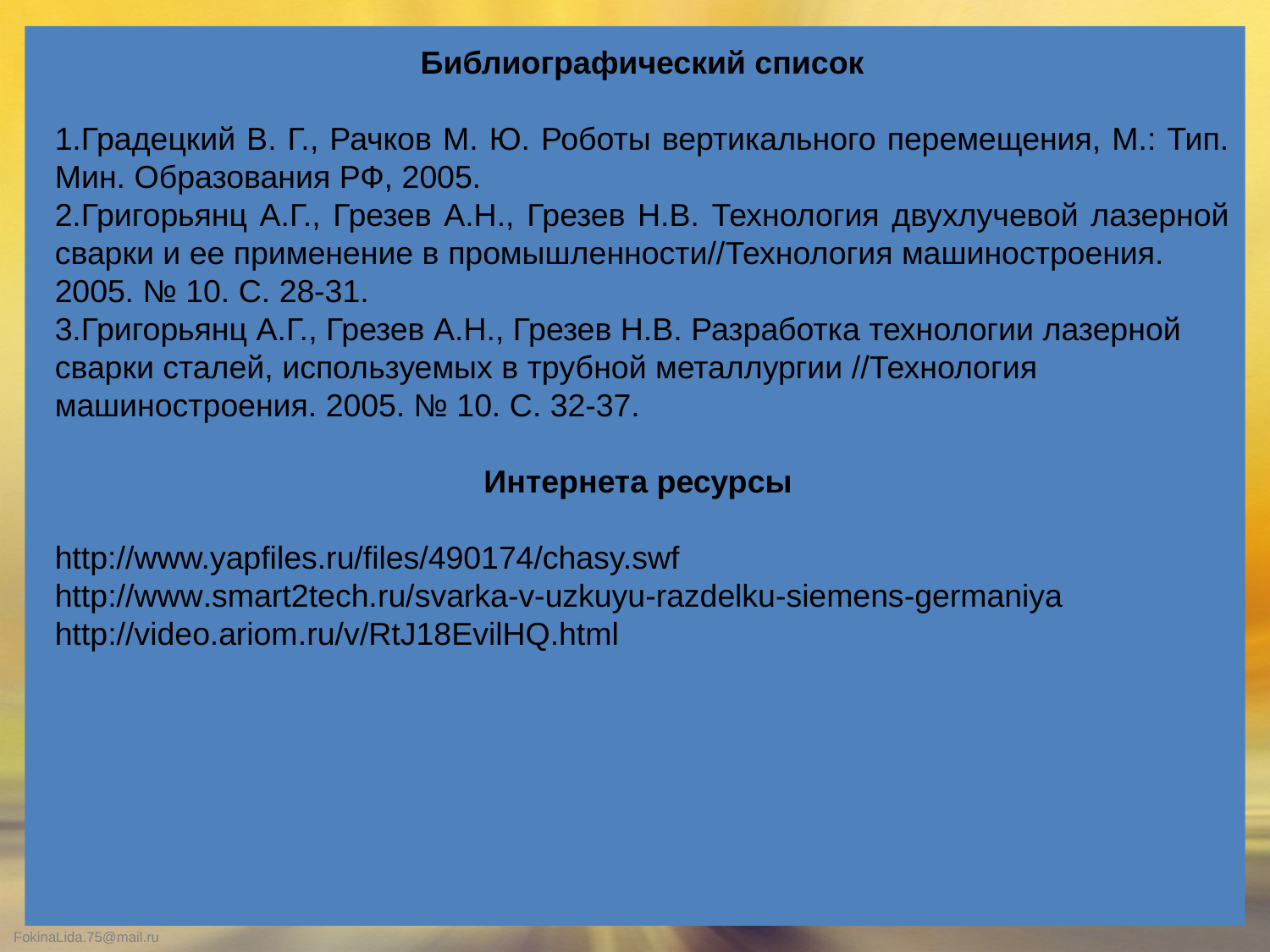

Библиографический список

1.Градецкий В. Г., Рачков М. Ю. Роботы вертикального перемещения, М.: Тип. Мин. Образования РФ, 2005.
2.Григорьянц А.Г., Грезев А.Н., Грезев Н.В. Технология двухлучевой лазерной сварки и ее применение в промышленности//Технология машиностроения.
2005. № 10. С. 28-31.
3.Григорьянц А.Г., Грезев А.Н., Грезев Н.В. Разработка технологии лазерной
сварки сталей, используемых в трубной металлургии //Технология
машиностроения. 2005. № 10. С. 32-37.

Интернета ресурсы

http://www.yapfiles.ru/files/490174/chasy.swf
http://www.smart2tech.ru/svarka-v-uzkuyu-razdelku-siemens-germaniya
http://video.ariom.ru/v/RtJ18EvilHQ.html